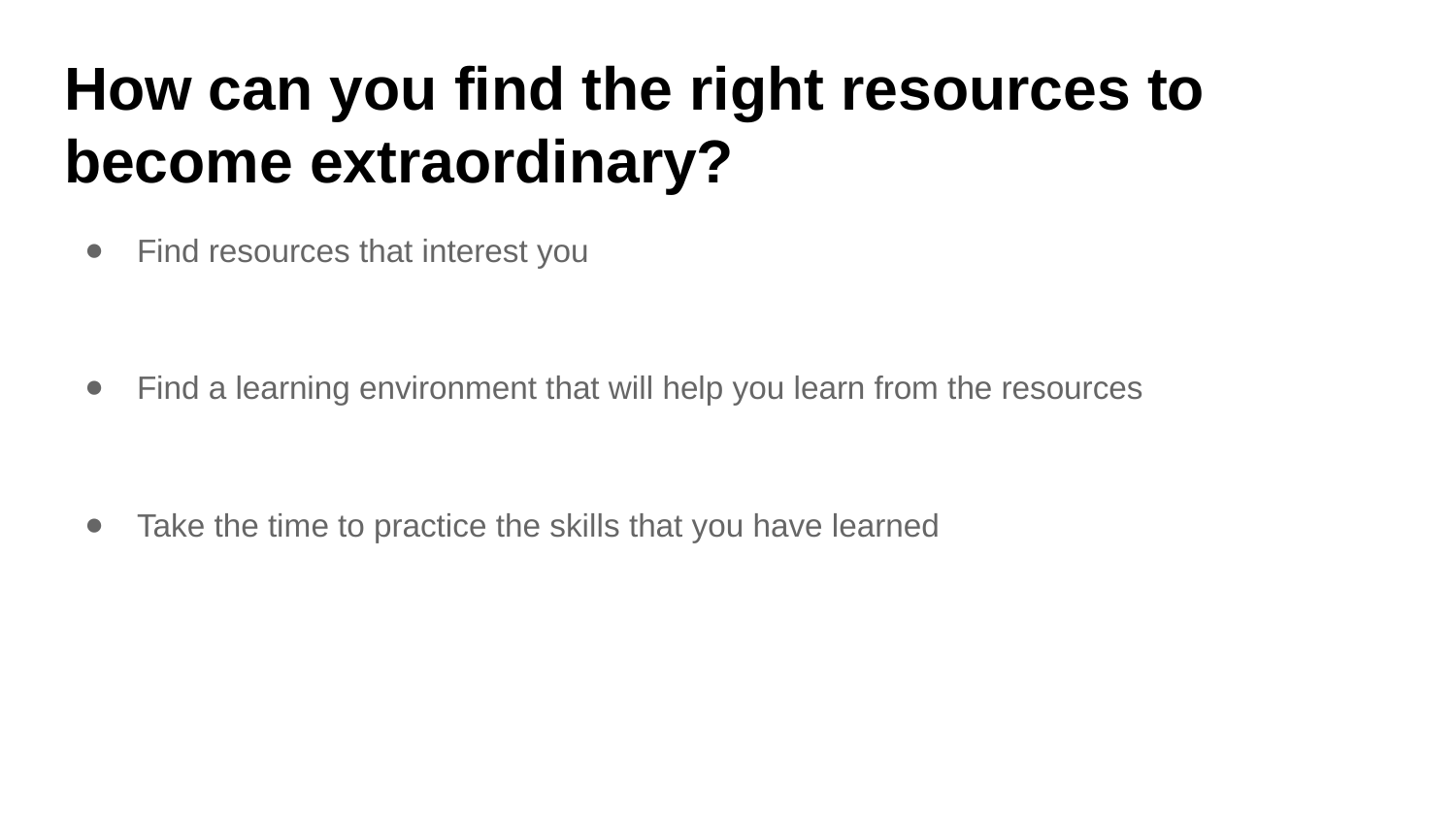

# How can you find the right resources to become extraordinary?
Find resources that interest you

Find a learning environment that will help you learn from the resources

Take the time to practice the skills that you have learned